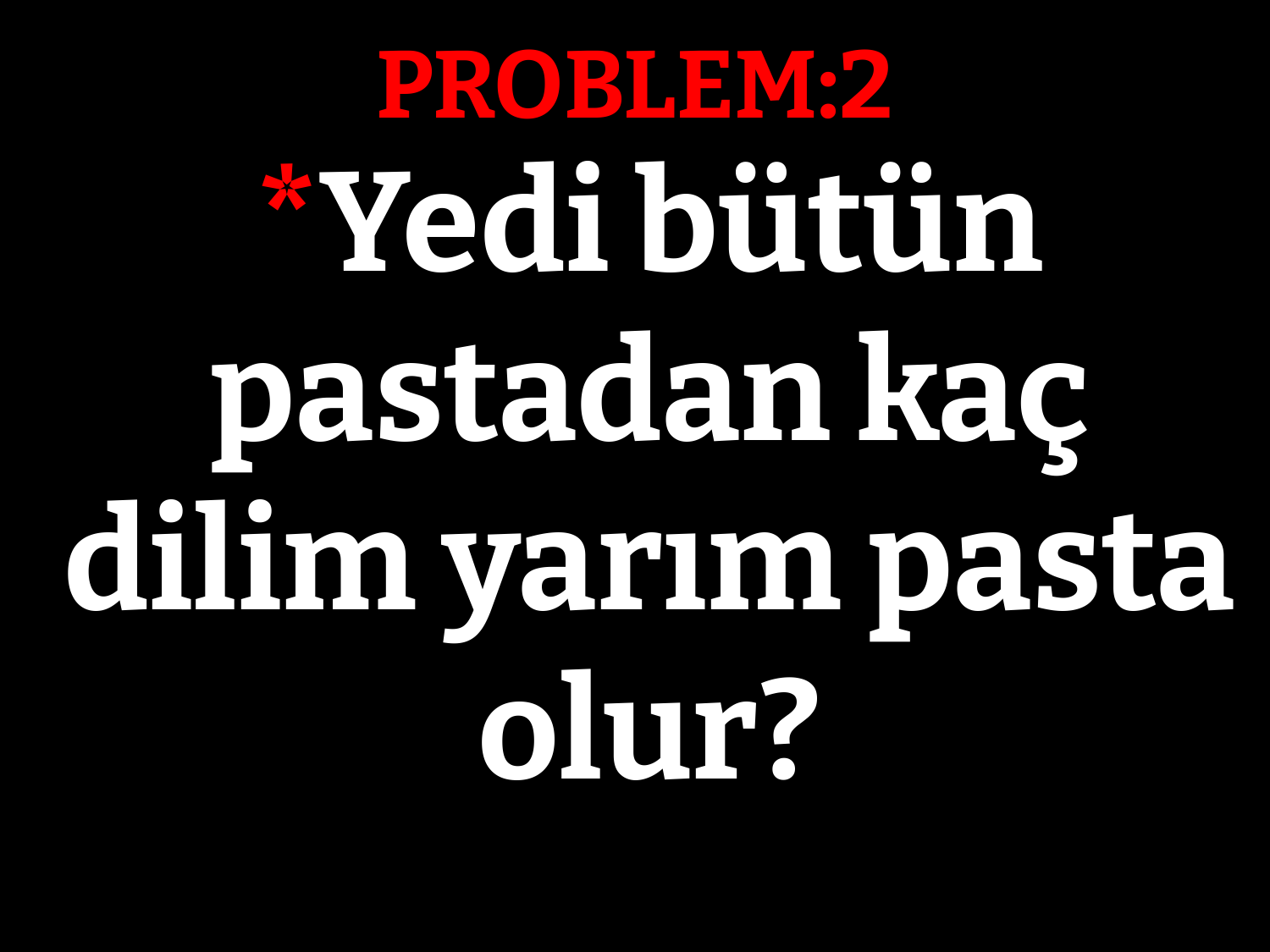

PROBLEM:2
*Yedi bütün pastadan kaç dilim yarım pasta olur?